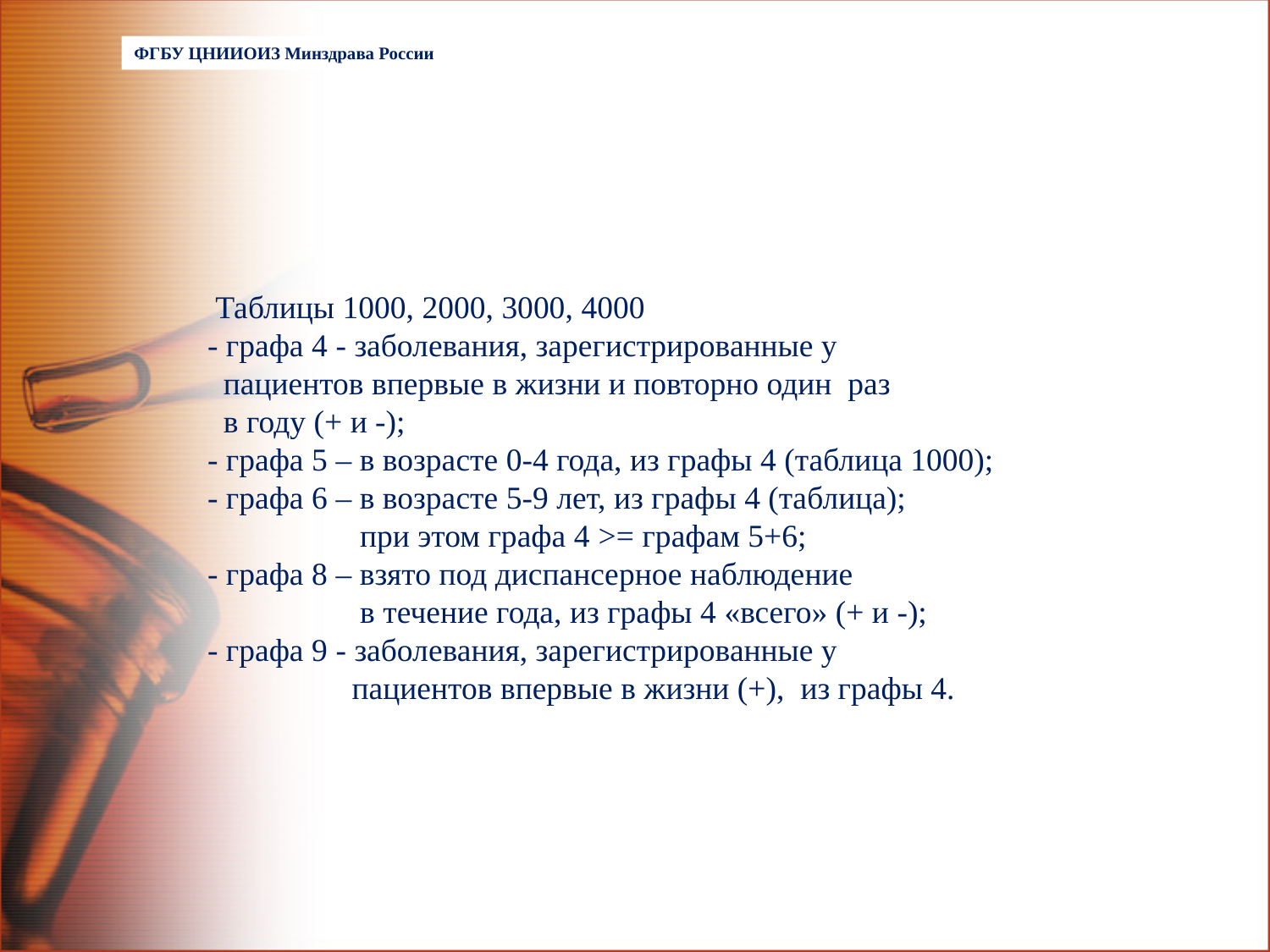

ФГБУ ЦНИИОИЗ Минздрава России

 Таблицы 1000, 2000, 3000, 4000
- графа 4 - заболевания, зарегистрированные у
  пациентов впервые в жизни и повторно один  раз
  в году (+ и -);
- графа 5 – в возрасте 0-4 года, из графы 4 (таблица 1000);
- графа 6 – в возрасте 5-9 лет, из графы 4 (таблица);
                   при этом графа 4 >= графам 5+6;
- графа 8 – взято под диспансерное наблюдение
                   в течение года, из графы 4 «всего» (+ и -);
- графа 9 - заболевания, зарегистрированные у
                  пациентов впервые в жизни (+),  из графы 4.